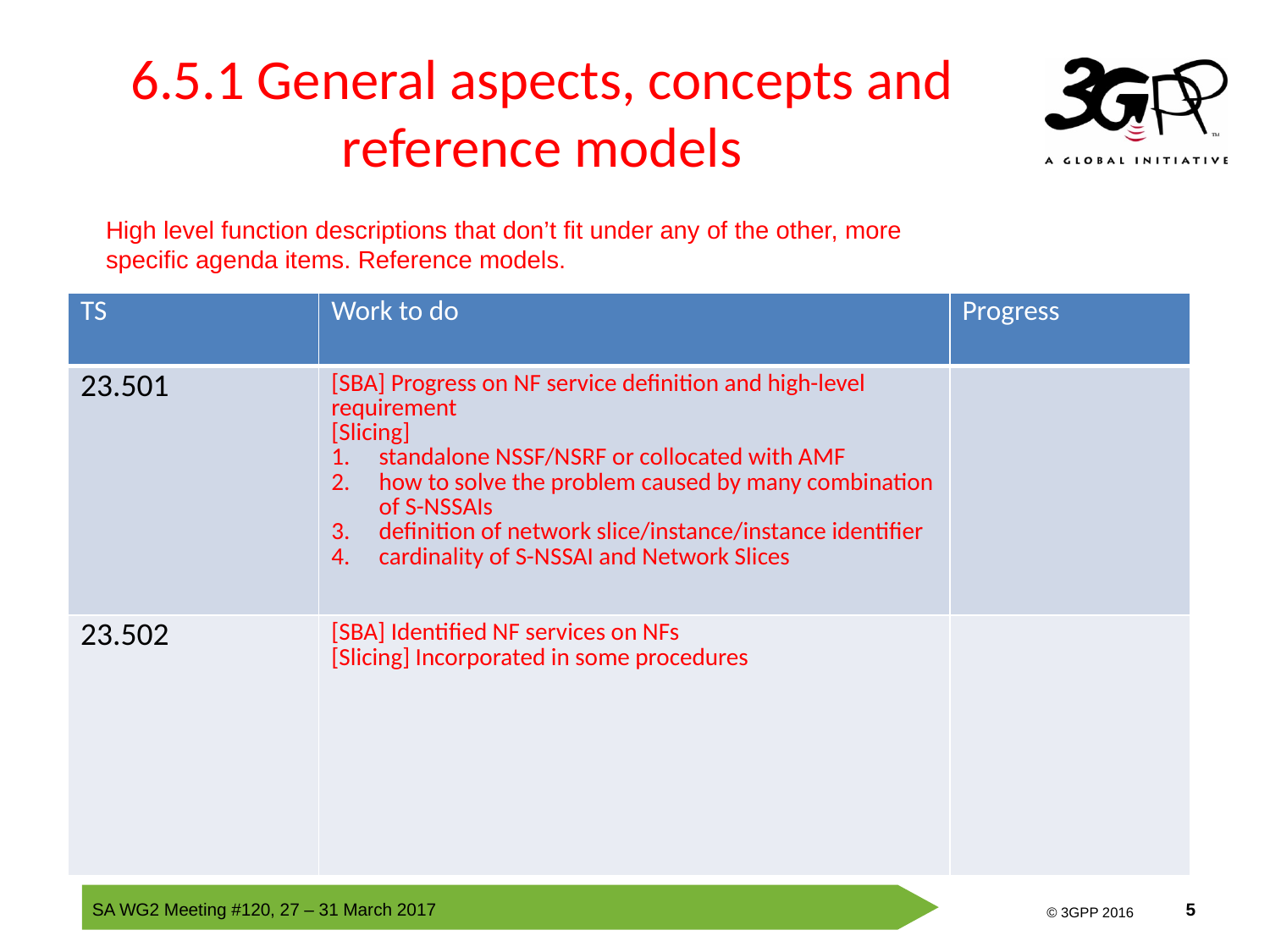

# 6.5.1 General aspects, concepts and reference models
High level function descriptions that don’t fit under any of the other, more specific agenda items. Reference models.
| TS | Work to do | Progress |
| --- | --- | --- |
| 23.501 | [SBA] Progress on NF service definition and high-level requirement [Slicing] standalone NSSF/NSRF or collocated with AMF how to solve the problem caused by many combination of S-NSSAIs definition of network slice/instance/instance identifier cardinality of S-NSSAI and Network Slices |  |
| 23.502 | [SBA] Identified NF services on NFs [Slicing] Incorporated in some procedures |  |